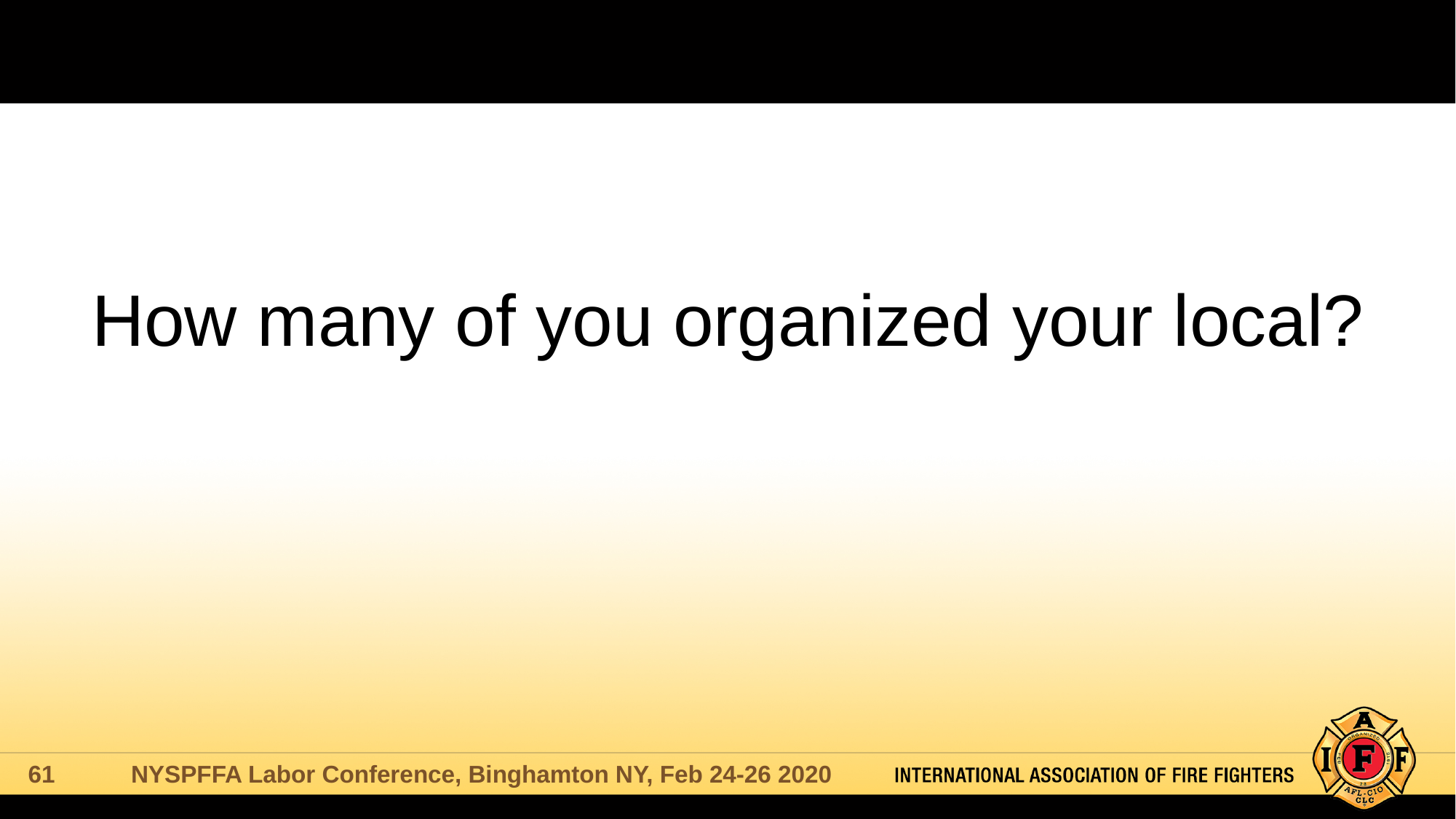

# How many of you organized your local?
NYSPFFA Labor Conference, Binghamton NY, Feb 24-26 2020